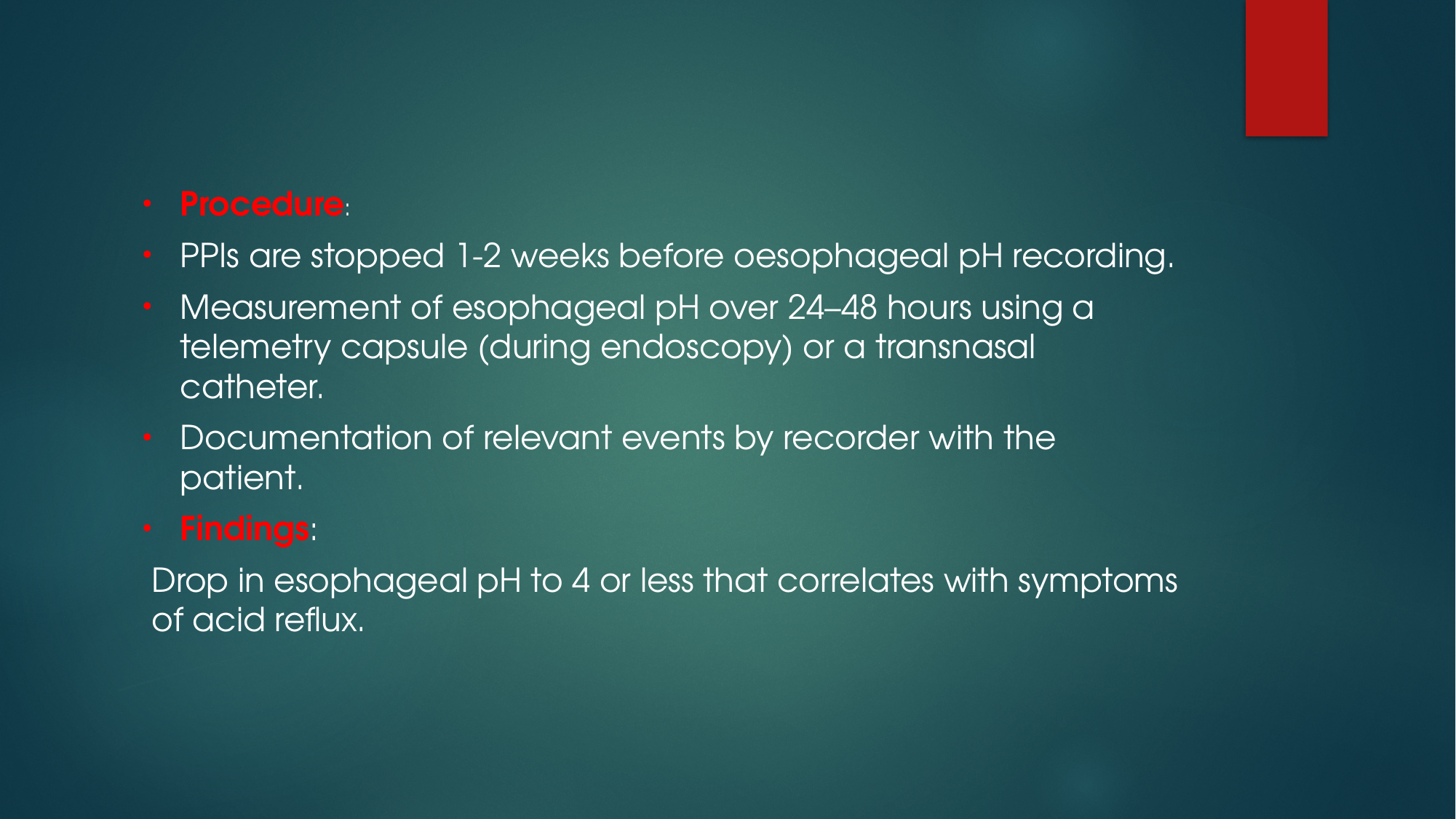

Procedure:
PPIs are stopped 1-2 weeks before oesophageal pH recording.
Measurement of esophageal pH over 24–48 hours using a telemetry capsule (during endoscopy) or a transnasal catheter.
Documentation of relevant events by recorder with the patient.
Findings:
Drop in esophageal pH to 4 or less that correlates with symptoms of acid reflux.